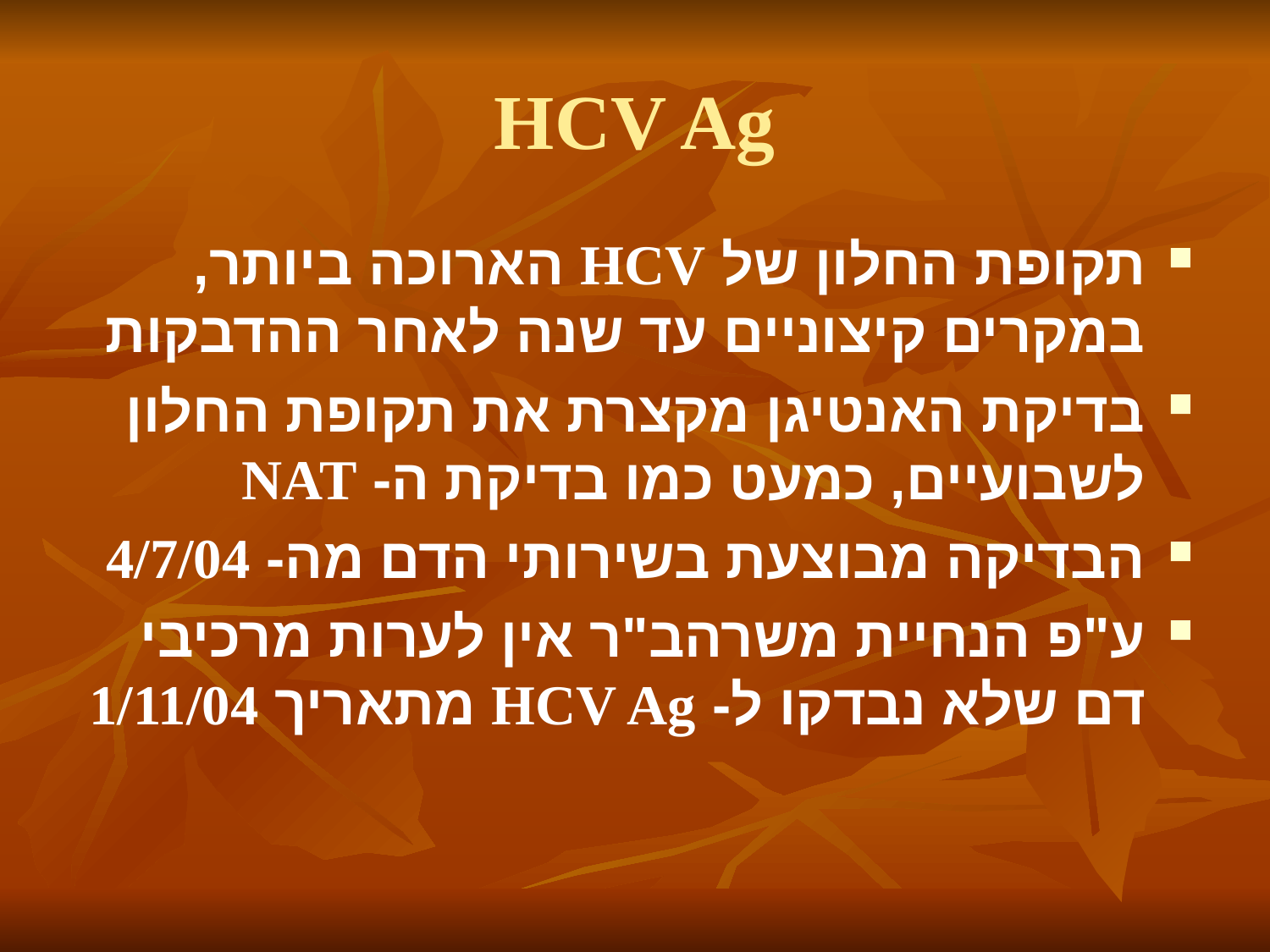

# HCV Ag
תקופת החלון של HCV הארוכה ביותר, במקרים קיצוניים עד שנה לאחר ההדבקות
בדיקת האנטיגן מקצרת את תקופת החלון לשבועיים, כמעט כמו בדיקת ה- NAT
הבדיקה מבוצעת בשירותי הדם מה- 4/7/04
ע"פ הנחיית משרהב"ר אין לערות מרכיבי דם שלא נבדקו ל- HCV Ag מתאריך 1/11/04